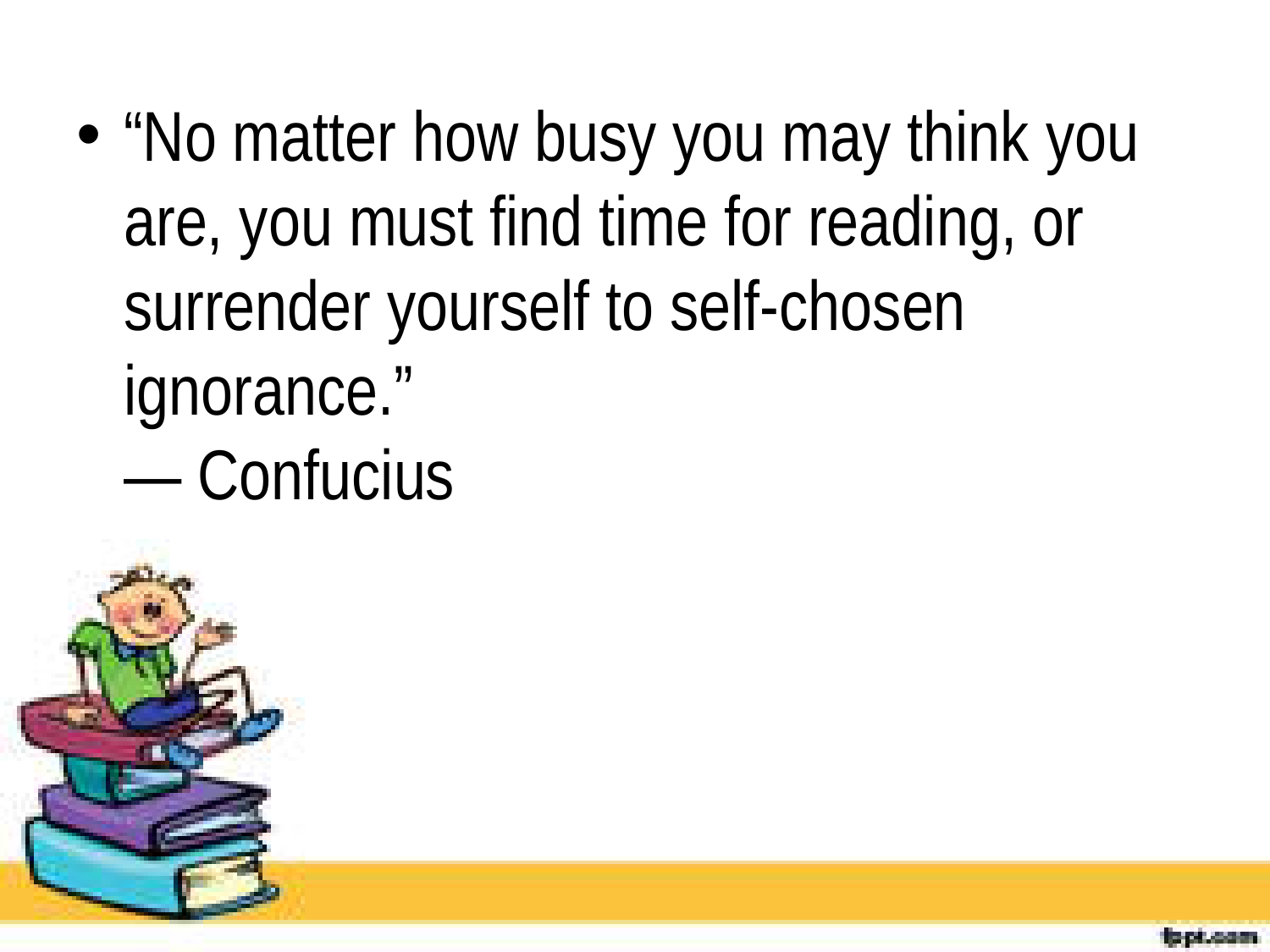

“No matter how busy you may think you are, you must find time for reading, or surrender yourself to self-chosen ignorance.” 
― Confucius